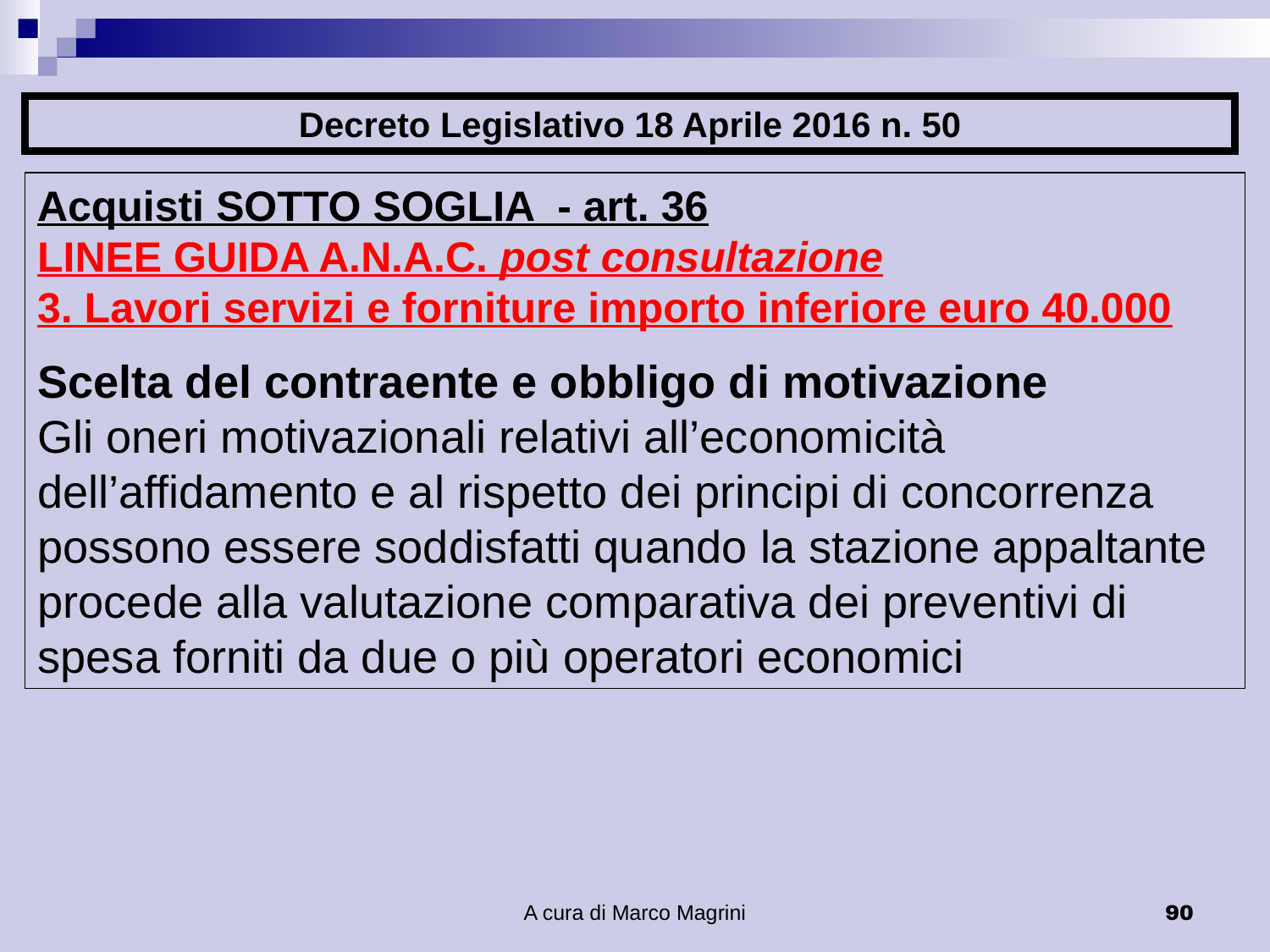

Decreto Legislativo 18 Aprile 2016 n. 50
Acquisti SOTTO SOGLIA  - art. 36
LINEE GUIDA A.N.A.C. post consultazione
3. Lavori servizi e forniture importo inferiore euro 40.000

Scelta del contraente e obbligo di motivazione
Gli oneri motivazionali relativi all’economicità dell’affidamento e al rispetto dei principi di concorrenza possono essere soddisfatti quando la stazione appaltante procede alla valutazione comparativa dei preventivi di spesa forniti da due o più operatori economici

A cura di Marco Magrini
90